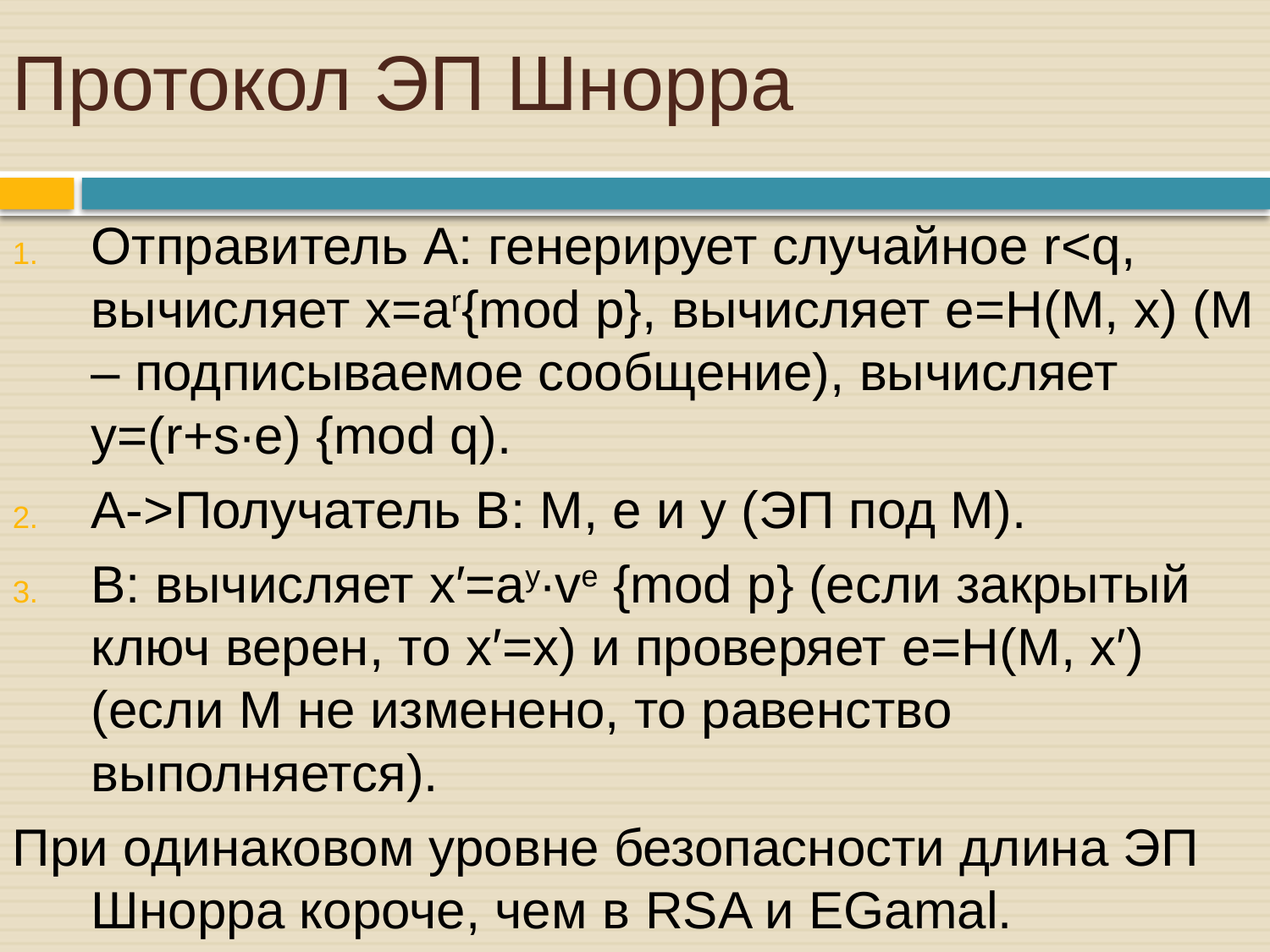

# Протокол ЭП Шнорра
Отправитель A: генерирует случайное r<q, вычисляет x=ar{mod p}, вычисляет e=H(M, x) (M – подписываемое сообщение), вычисляет y=(r+s∙e) {mod q).
A->Получатель B: M, e и y (ЭП под M).
B: вычисляет x′=ay∙ve {mod p} (если закрытый ключ верен, то x′=x) и проверяет e=H(M, x′) (если M не изменено, то равенство выполняется).
При одинаковом уровне безопасности длина ЭП Шнорра короче, чем в RSA и EGamal.